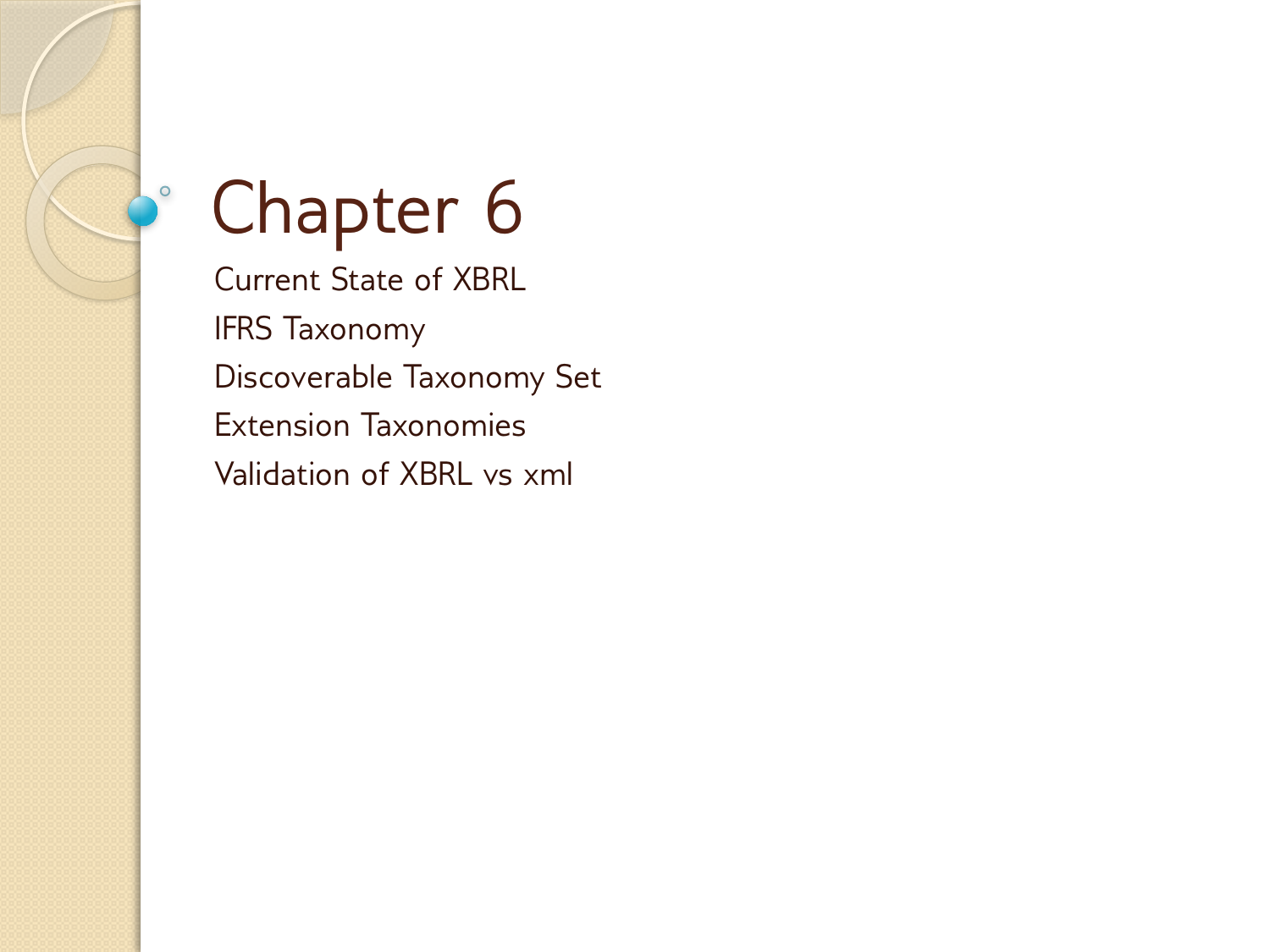

# Chapter 6
Current State of XBRL
IFRS Taxonomy
Discoverable Taxonomy Set
Extension Taxonomies
Validation of XBRL vs xml